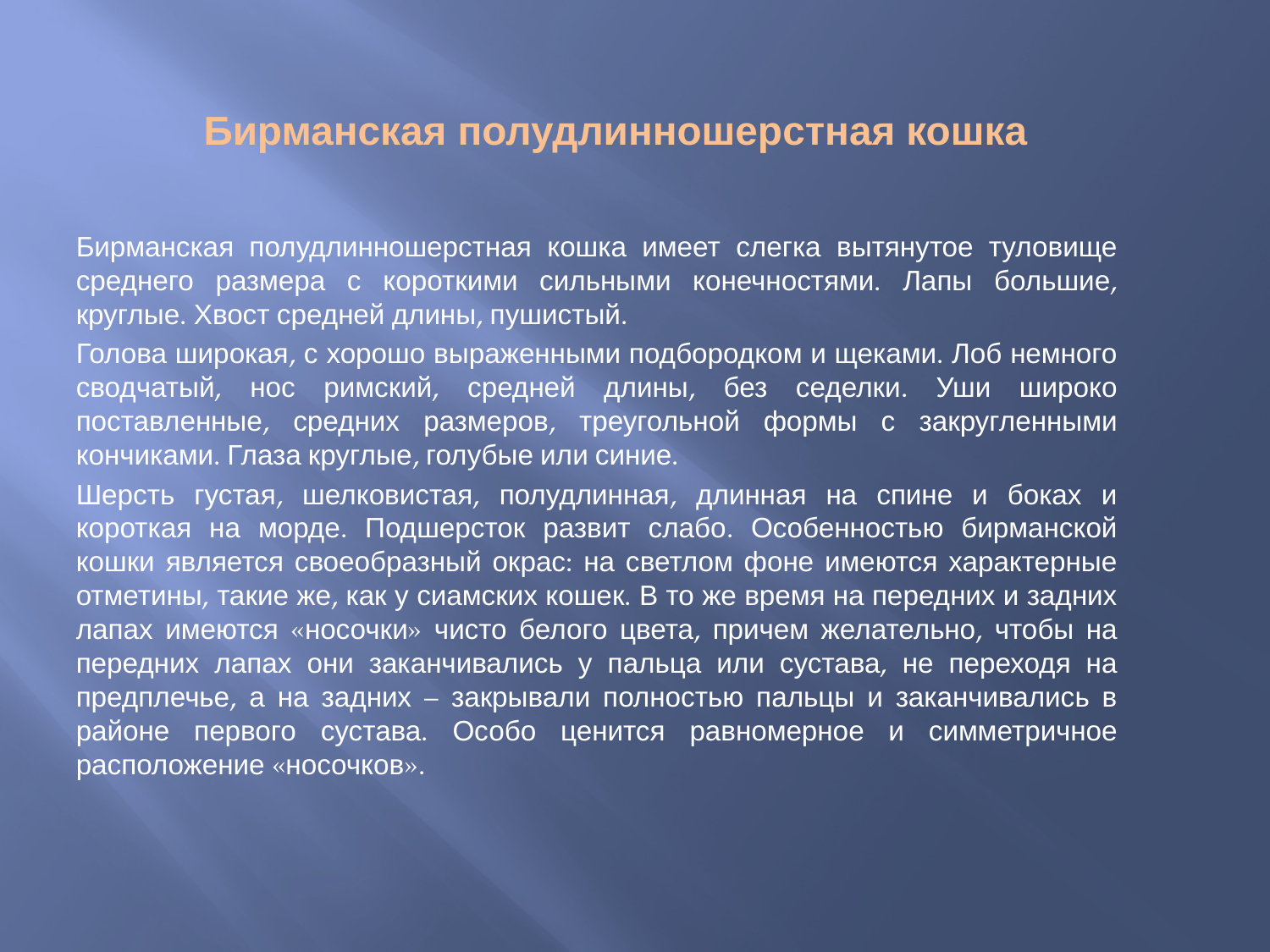

# Бирманская полудлинношерстная кошка
Бирманская полудлинношерстная кошка имеет слегка вытянутое туловище среднего размера с короткими сильными конечностями. Лапы большие, круглые. Хвост средней длины, пушистый.
Голова широкая, с хорошо выраженными подбородком и щеками. Лоб немного сводчатый, нос римский, средней длины, без седелки. Уши широко поставленные, средних размеров, треугольной формы с закругленными кончиками. Глаза круглые, голубые или синие.
Шерсть густая, шелковистая, полудлинная, длинная на спине и боках и короткая на морде. Подшерсток развит слабо. Особенностью бирманской кошки является своеобразный окрас: на светлом фоне имеются характерные отметины, такие же, как у сиамских кошек. В то же время на передних и задних лапах имеются «носочки» чисто белого цвета, причем желательно, чтобы на передних лапах они заканчивались у пальца или сустава, не переходя на предплечье, а на задних – закрывали полностью пальцы и заканчивались в районе первого сустава. Особо ценится равномерное и симметричное расположение «носочков».